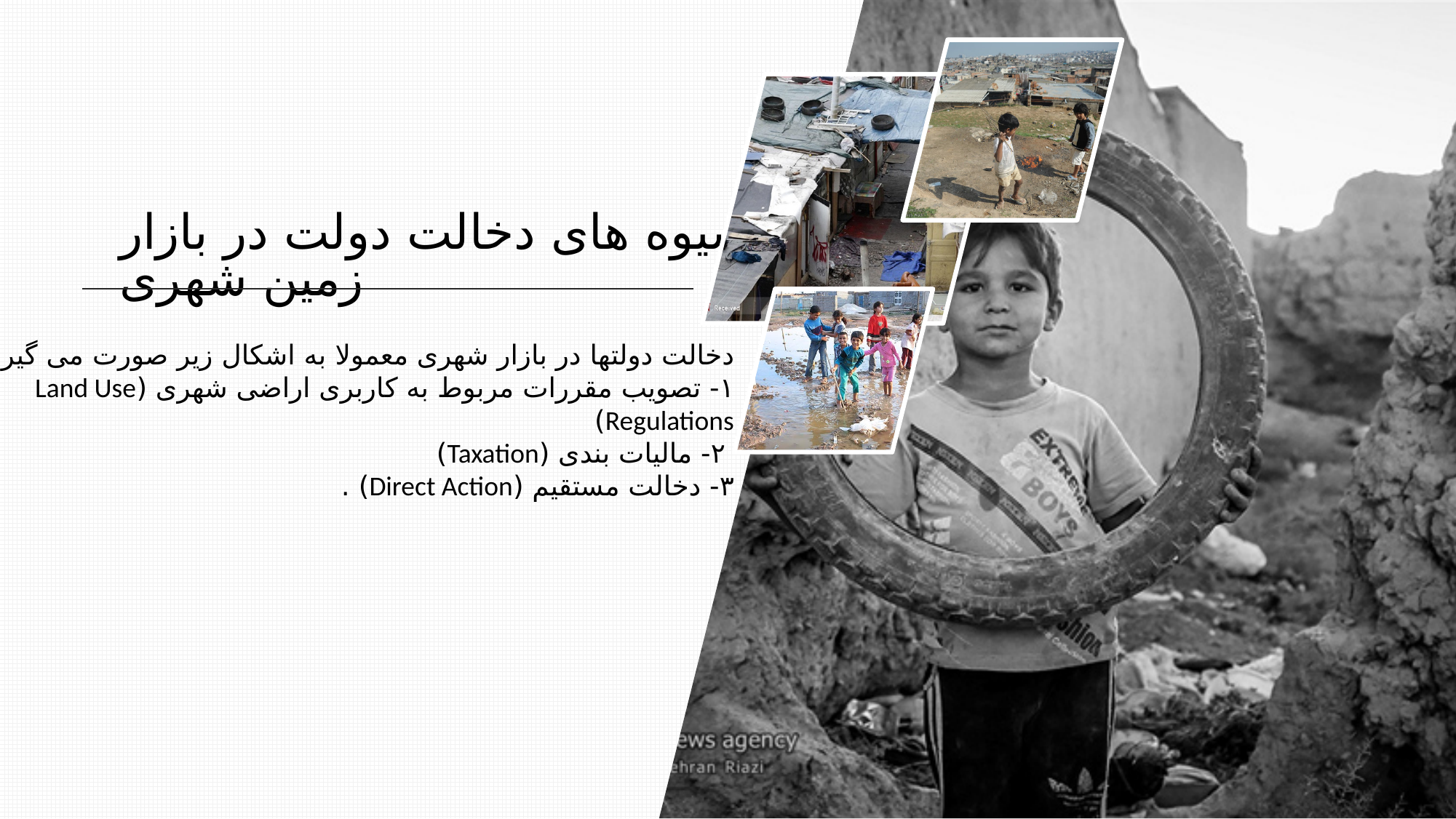

شیوه های دخالت دولت در بازار زمین شهری

دخالت دولتها در بازار شهری معمولا به اشکال زیر صورت می گیرد :
١- تصویب مقررات مربوط به کاربری اراضی شهری (Land Use Regulations)
 ٢- مالیات بندی (Taxation)
٣- دخالت مستقیم (Direct Action) .